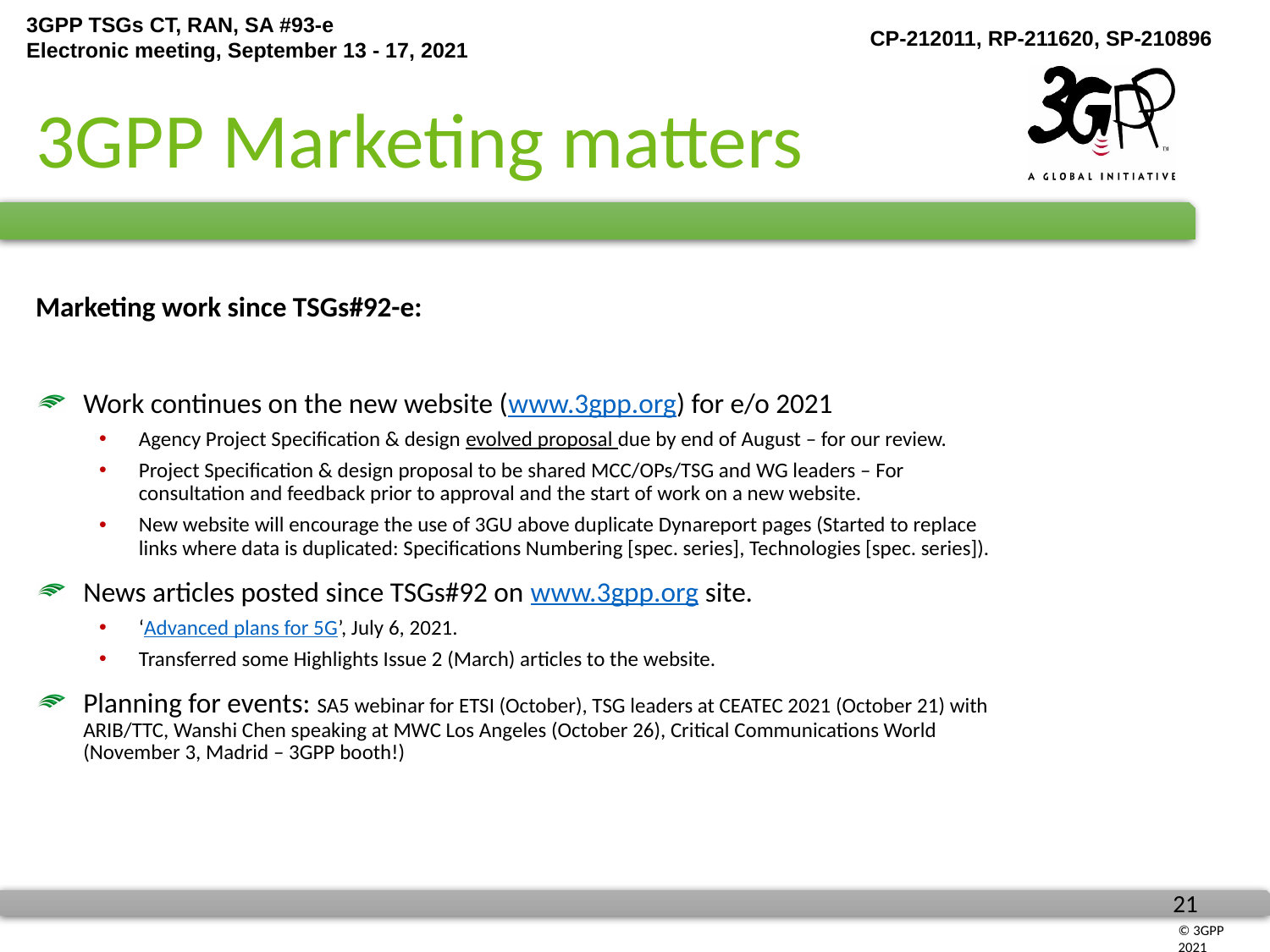

# 3GPP Marketing matters
Marketing work since TSGs#92-e:

Work continues on the new website (www.3gpp.org) for e/o 2021
Agency Project Specification & design evolved proposal due by end of August – for our review.
Project Specification & design proposal to be shared MCC/OPs/TSG and WG leaders – For consultation and feedback prior to approval and the start of work on a new website.
New website will encourage the use of 3GU above duplicate Dynareport pages (Started to replace links where data is duplicated: Specifications Numbering [spec. series], Technologies [spec. series]).
News articles posted since TSGs#92 on www.3gpp.org site.
‘Advanced plans for 5G’, July 6, 2021.
Transferred some Highlights Issue 2 (March) articles to the website.
Planning for events: SA5 webinar for ETSI (October), TSG leaders at CEATEC 2021 (October 21) with ARIB/TTC, Wanshi Chen speaking at MWC Los Angeles (October 26), Critical Communications World (November 3, Madrid – 3GPP booth!)

Contact: kevin.flynn@3gpp.org